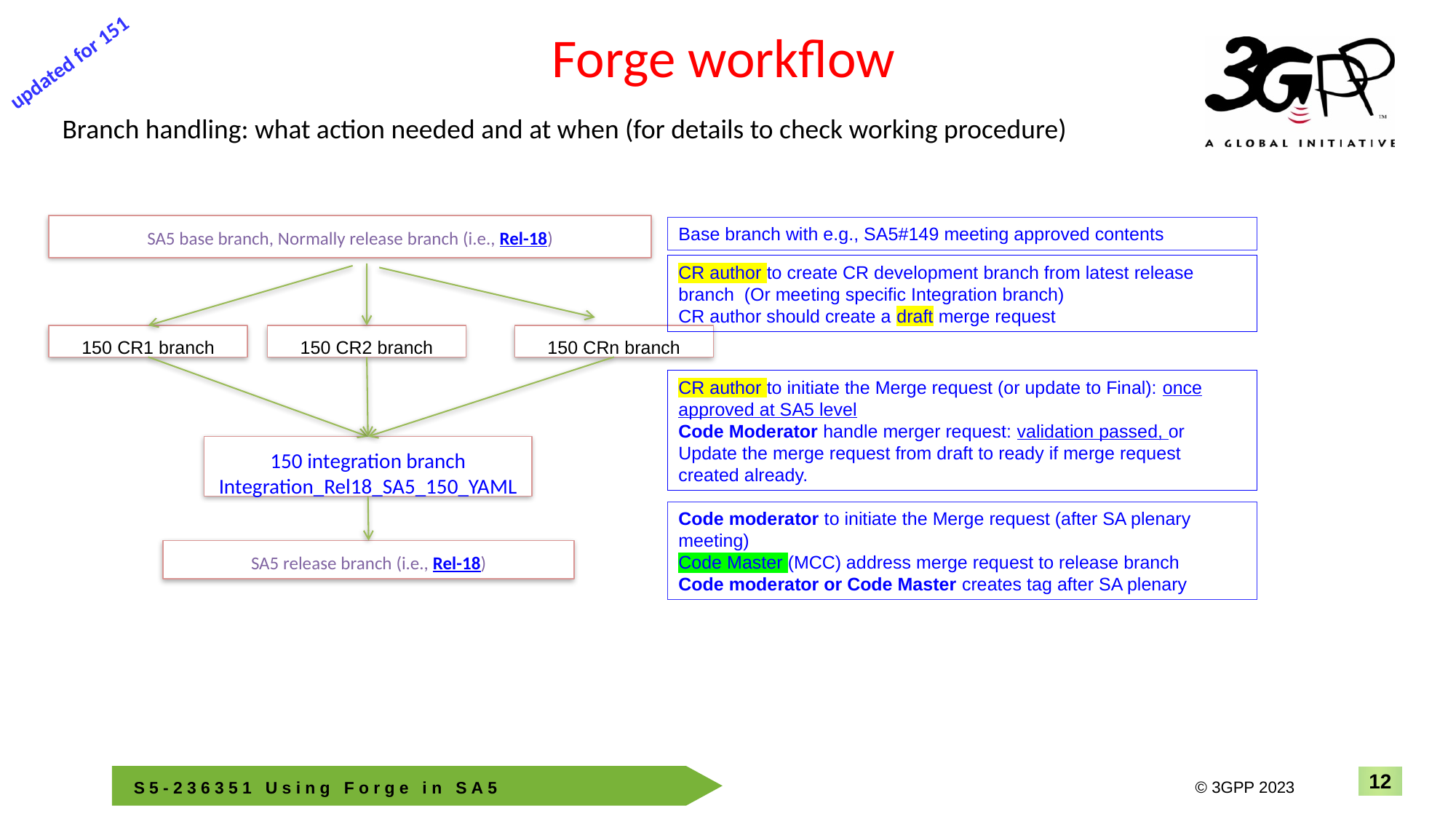

Forge workflow
updated for 151
Branch handling: what action needed and at when (for details to check working procedure)
SA5 base branch, Normally release branch (i.e., Rel-18)
Base branch with e.g., SA5#149 meeting approved contents
CR author to create CR development branch from latest release branch  (Or meeting specific Integration branch)
CR author should create a draft merge request
150 CR1 branch
150 CR2 branch
150 CRn branch
CR author to initiate the Merge request (or update to Final): once approved at SA5 level
Code Moderator handle merger request: validation passed, or
Update the merge request from draft to ready if merge request created already.
150 integration branch
Integration_Rel18_SA5_150_YAML
Code moderator to initiate the Merge request (after SA plenary meeting)
Code Master (MCC) address merge request to release branch
Code moderator or Code Master creates tag after SA plenary
SA5 release branch (i.e., Rel-18)